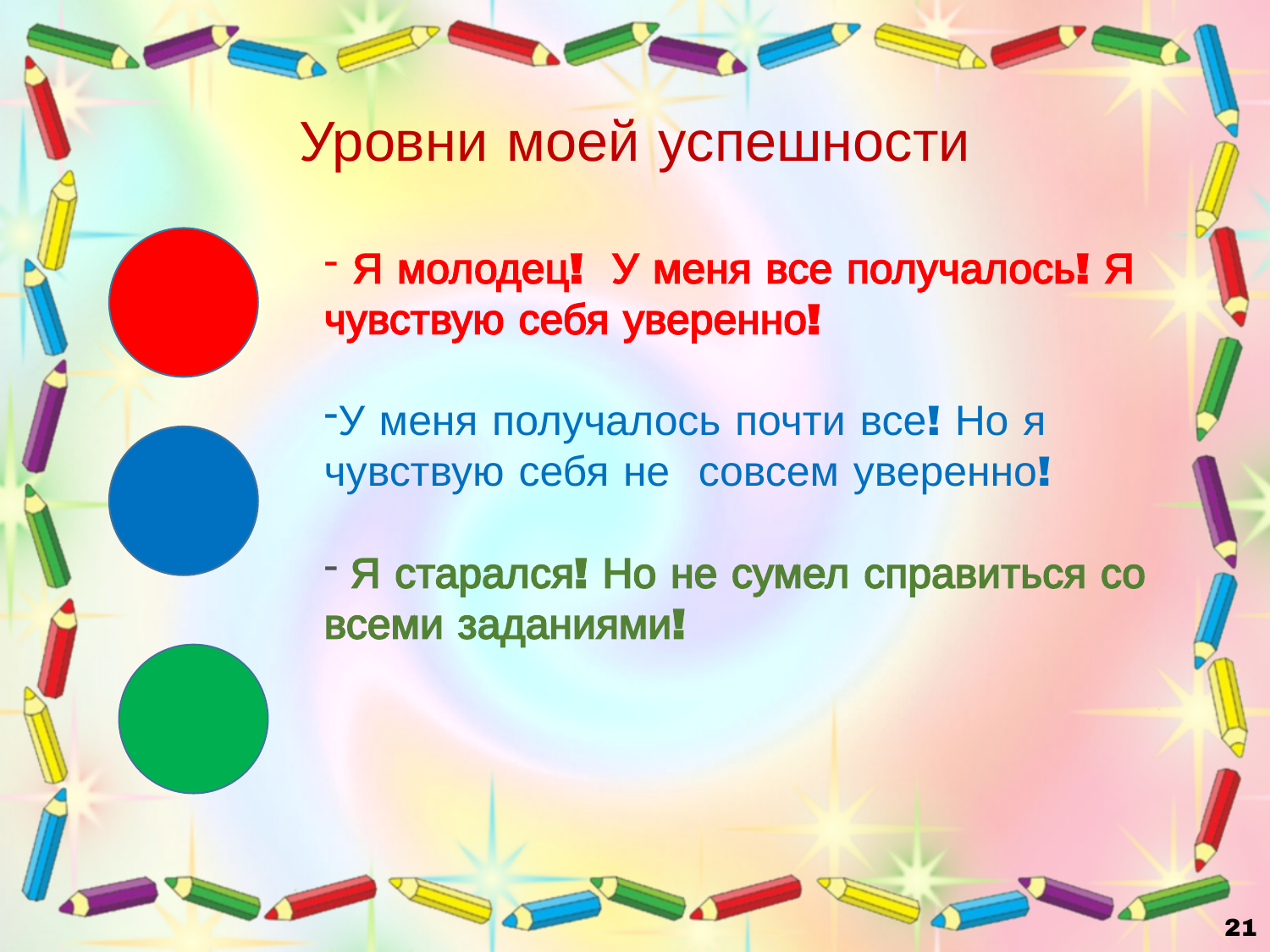

# Уровни моей успешности

 Я молодец!  У меня все получалось! Я чувствую себя уверенно!

У меня получалось почти все! Но я чувствую себя не  совсем уверенно!

 Я старался! Но не сумел справиться со всеми заданиями!

21